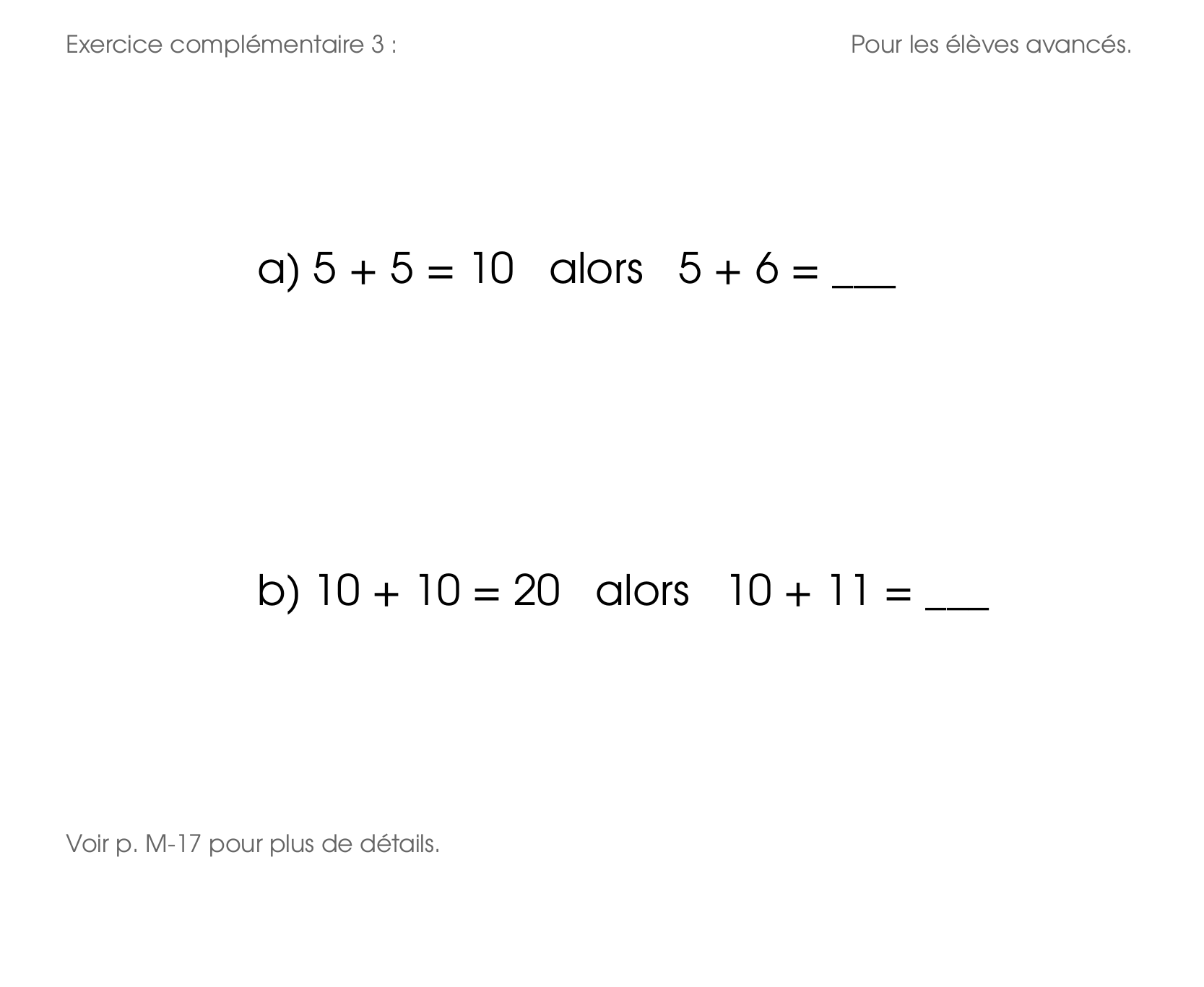

Exercice complémentaire 3 :
Pour les élèves avancés.
a) 5 + 5 = 10   alors   5 + 6 = ___
b) 10 + 10 = 20   alors   10 + 11 = ___
Voir p. M-17 pour plus de détails.